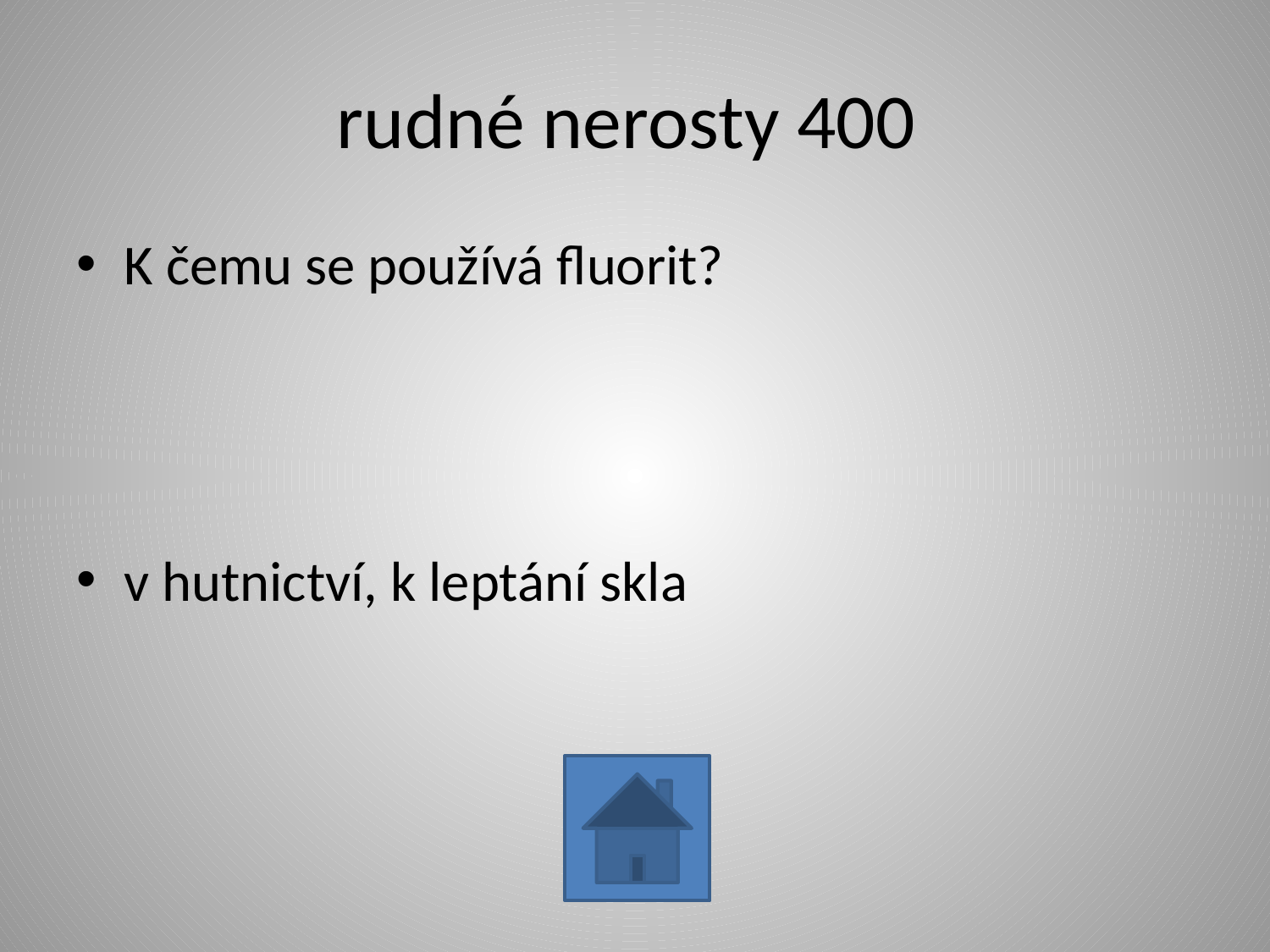

# rudné nerosty 400
K čemu se používá fluorit?

v hutnictví, k leptání skla